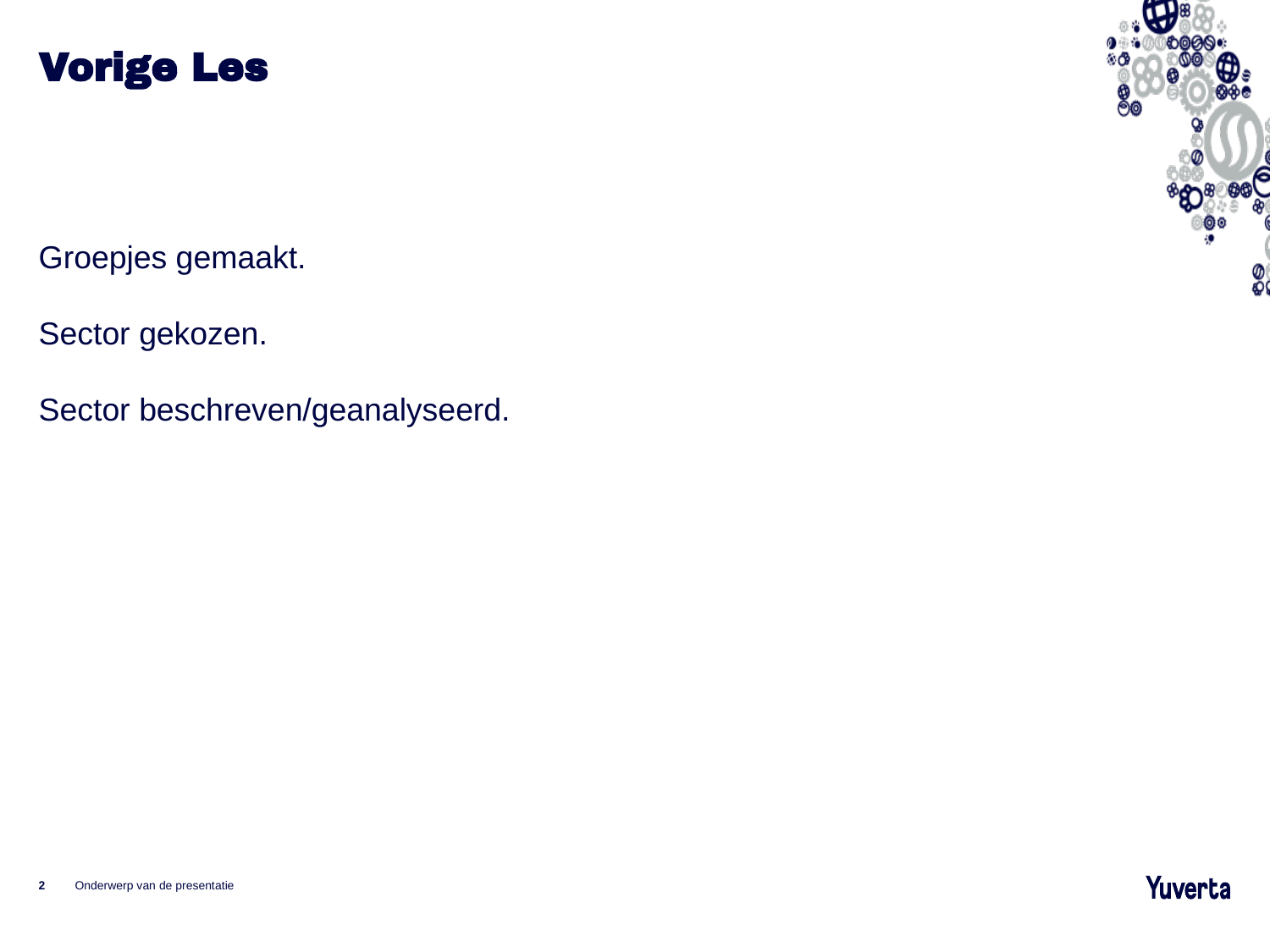

# Vorige Les
Groepjes gemaakt.

Sector gekozen.

Sector beschreven/geanalyseerd.

2
Onderwerp van de presentatie
29-2-2024